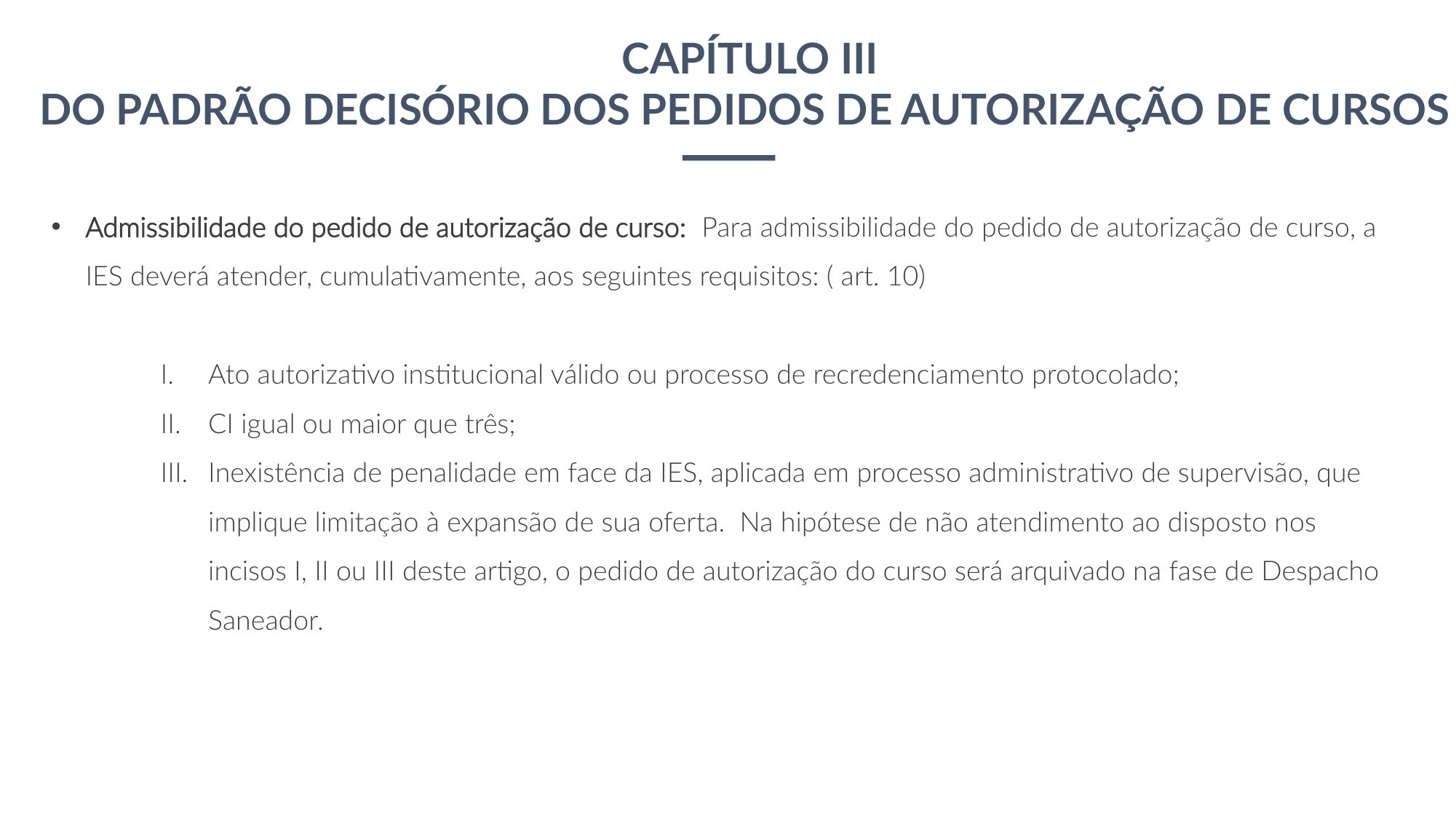

CAPÍTULO III
DO PADRÃO DECISÓRIO DOS PEDIDOS DE AUTORIZAÇÃO DE CURSOS

Admissibilidade do pedido de autorização de curso:  Para admissibilidade do pedido de autorização de curso, a IES deverá atender, cumulativamente, aos seguintes requisitos: ( art. 10)

Ato autorizativo institucional válido ou processo de recredenciamento protocolado;
CI igual ou maior que três;
Inexistência de penalidade em face da IES, aplicada em processo administrativo de supervisão, que implique limitação à expansão de sua oferta.  Na hipótese de não atendimento ao disposto nos incisos I, II ou III deste artigo, o pedido de autorização do curso será arquivado na fase de Despacho Saneador.